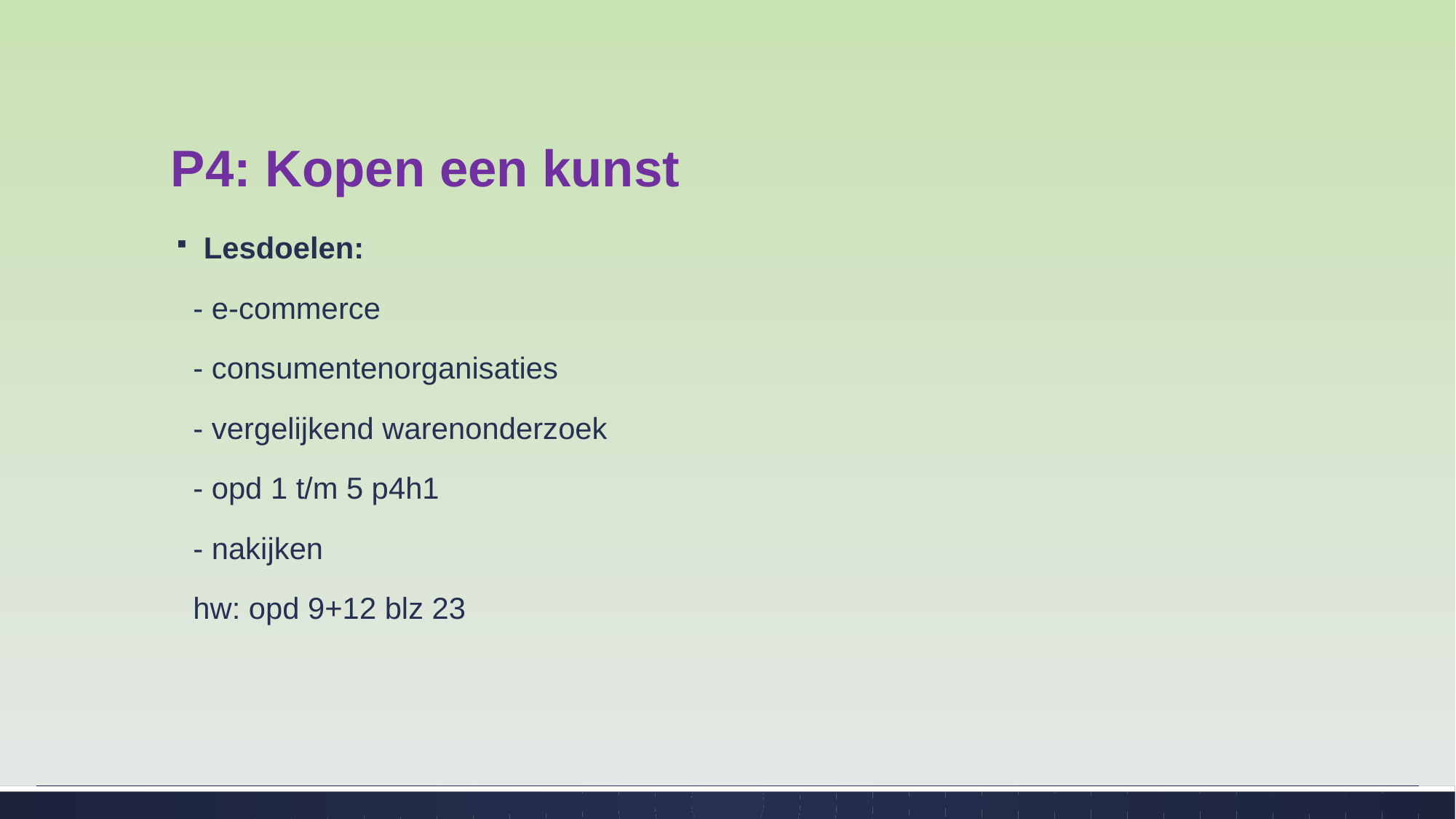

# P4: Kopen een kunst
Lesdoelen:
  - e-commerce
  - consumentenorganisaties
  - vergelijkend warenonderzoek
  - opd 1 t/m 5 p4h1
  - nakijken
  hw: opd 9+12 blz 23